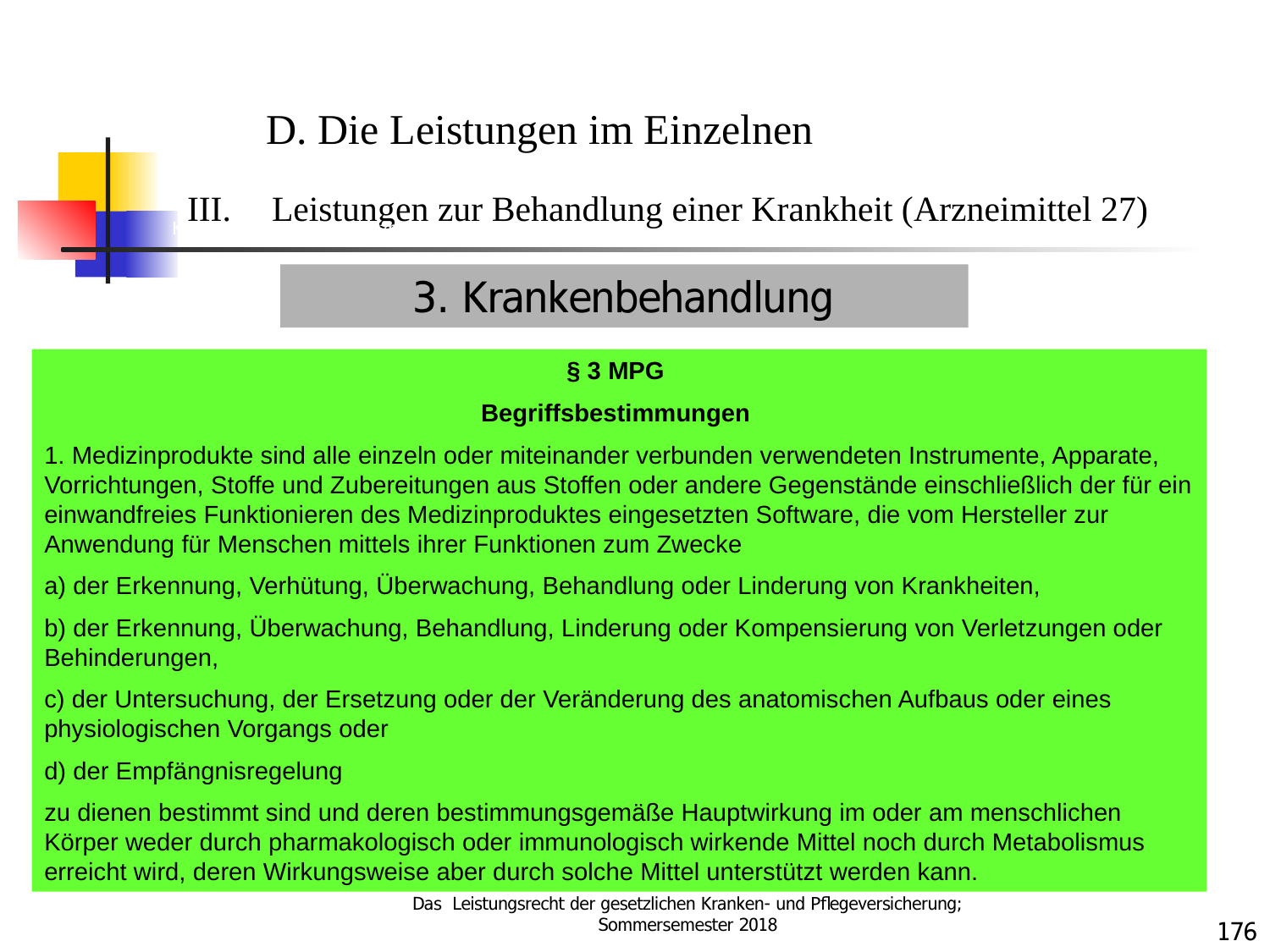

Krankenbehandlung 27 (Arzneimittel)
D. Die Leistungen im Einzelnen

Leistungen zur Behandlung einer Krankheit (Arzneimittel 27)
3. Krankenbehandlung
§ 3 MPG
Begriffsbestimmungen
1. Medizinprodukte sind alle einzeln oder miteinander verbunden verwendeten Instrumente, Apparate, Vorrichtungen, Stoffe und Zubereitungen aus Stoffen oder andere Gegenstände einschließlich der für ein einwandfreies Funktionieren des Medizinproduktes eingesetzten Software, die vom Hersteller zur Anwendung für Menschen mittels ihrer Funktionen zum Zwecke
a) der Erkennung, Verhütung, Überwachung, Behandlung oder Linderung von Krankheiten,
b) der Erkennung, Überwachung, Behandlung, Linderung oder Kompensierung von Verletzungen oder Behinderungen,
c) der Untersuchung, der Ersetzung oder der Veränderung des anatomischen Aufbaus oder eines physiologischen Vorgangs oder
d) der Empfängnisregelung
zu dienen bestimmt sind und deren bestimmungsgemäße Hauptwirkung im oder am menschlichen Körper weder durch pharmakologisch oder immunologisch wirkende Mittel noch durch Metabolismus erreicht wird, deren Wirkungsweise aber durch solche Mittel unterstützt werden kann.
Krankheit
Das  Leistungsrecht der gesetzlichen Kranken- und Pflegeversicherung; Sommersemester 2018
176